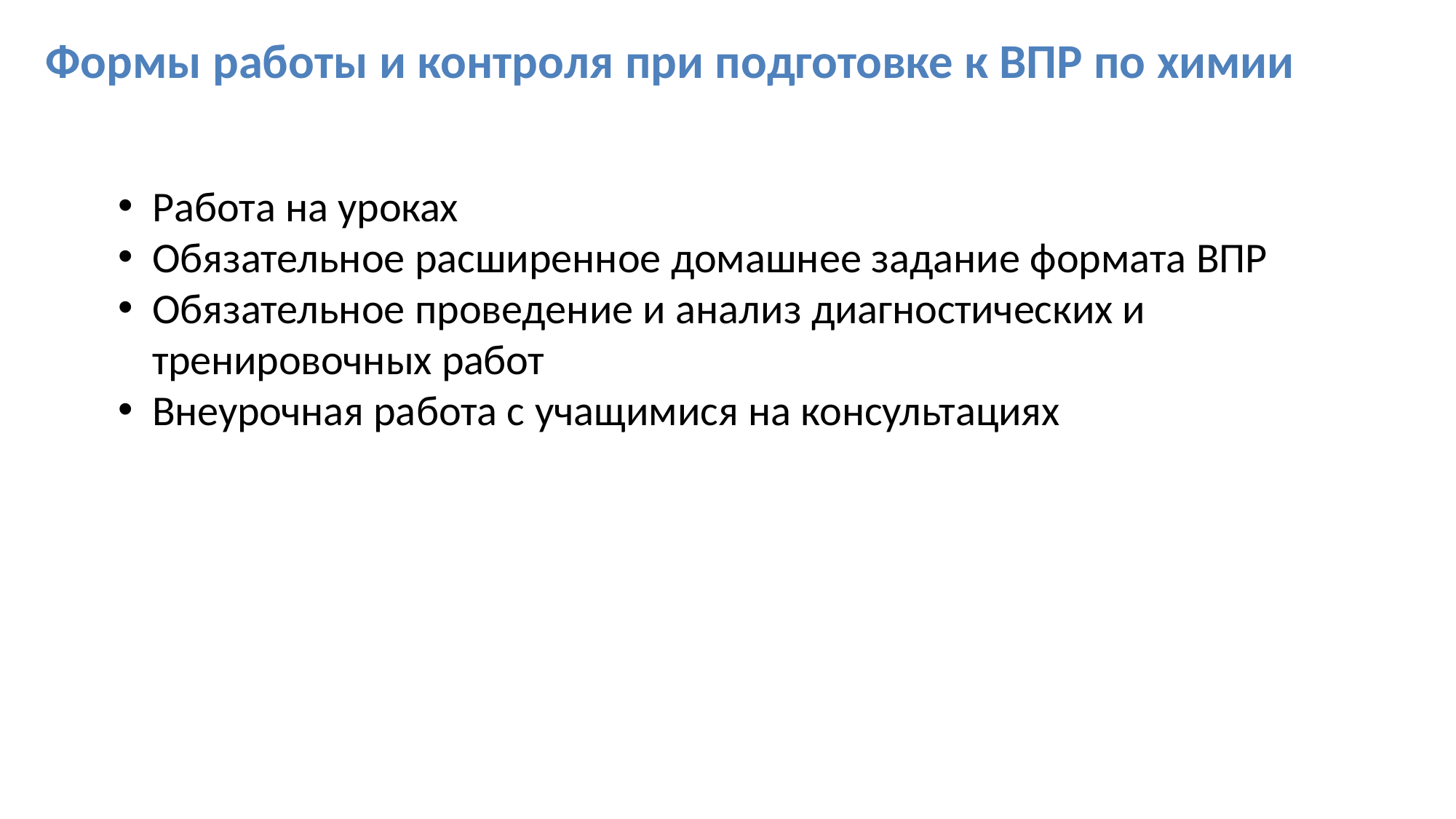

# Формы работы и контроля при подготовке к ВПР по химии
Работа на уроках
Обязательное расширенное домашнее задание формата ВПР
Обязательное проведение и анализ диагностических и тренировочных работ
Внеурочная работа с учащимися на консультациях